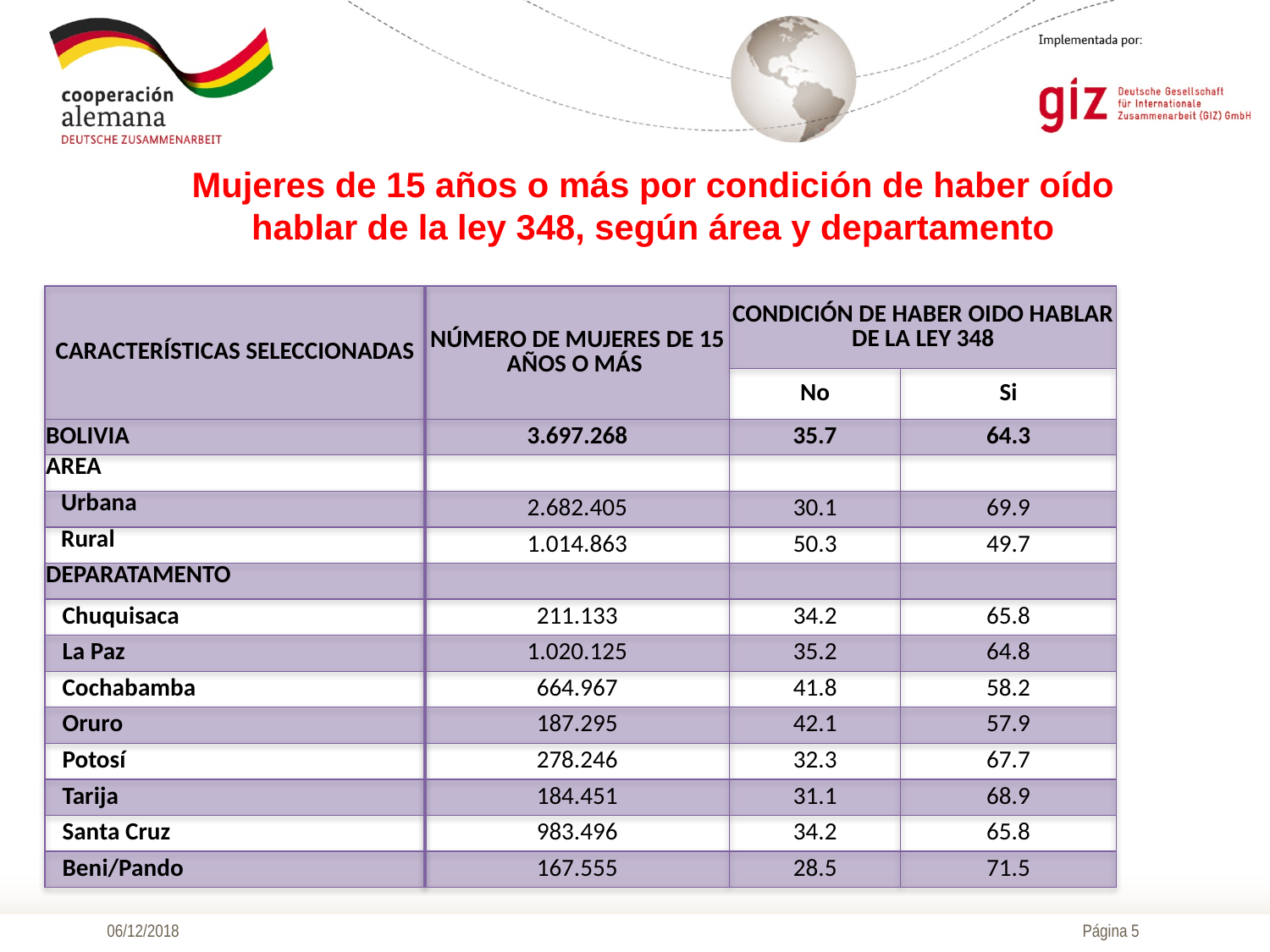

Mujeres de 15 años o más por condición de haber oído hablar de la ley 348, según área y departamento

| CARACTERÍSTICAS SELECCIONADAS | NÚMERO DE MUJERES DE 15 AÑOS O MÁS | CONDICIÓN DE HABER OIDO HABLAR DE LA LEY 348 |  |
| --- | --- | --- | --- |
|  |  | No | Si |
| BOLIVIA | 3.697.268 | 35.7 | 64.3 |
| AREA |  |  |  |
| Urbana | 2.682.405 | 30.1 | 69.9 |
| Rural | 1.014.863 | 50.3 | 49.7 |
| DEPARATAMENTO |  |  |  |
| Chuquisaca | 211.133 | 34.2 | 65.8 |
| La Paz | 1.020.125 | 35.2 | 64.8 |
| Cochabamba | 664.967 | 41.8 | 58.2 |
| Oruro | 187.295 | 42.1 | 57.9 |
| Potosí | 278.246 | 32.3 | 67.7 |
| Tarija | 184.451 | 31.1 | 68.9 |
| Santa Cruz | 983.496 | 34.2 | 65.8 |
| Beni/Pando | 167.555 | 28.5 | 71.5 |
06/12/2018